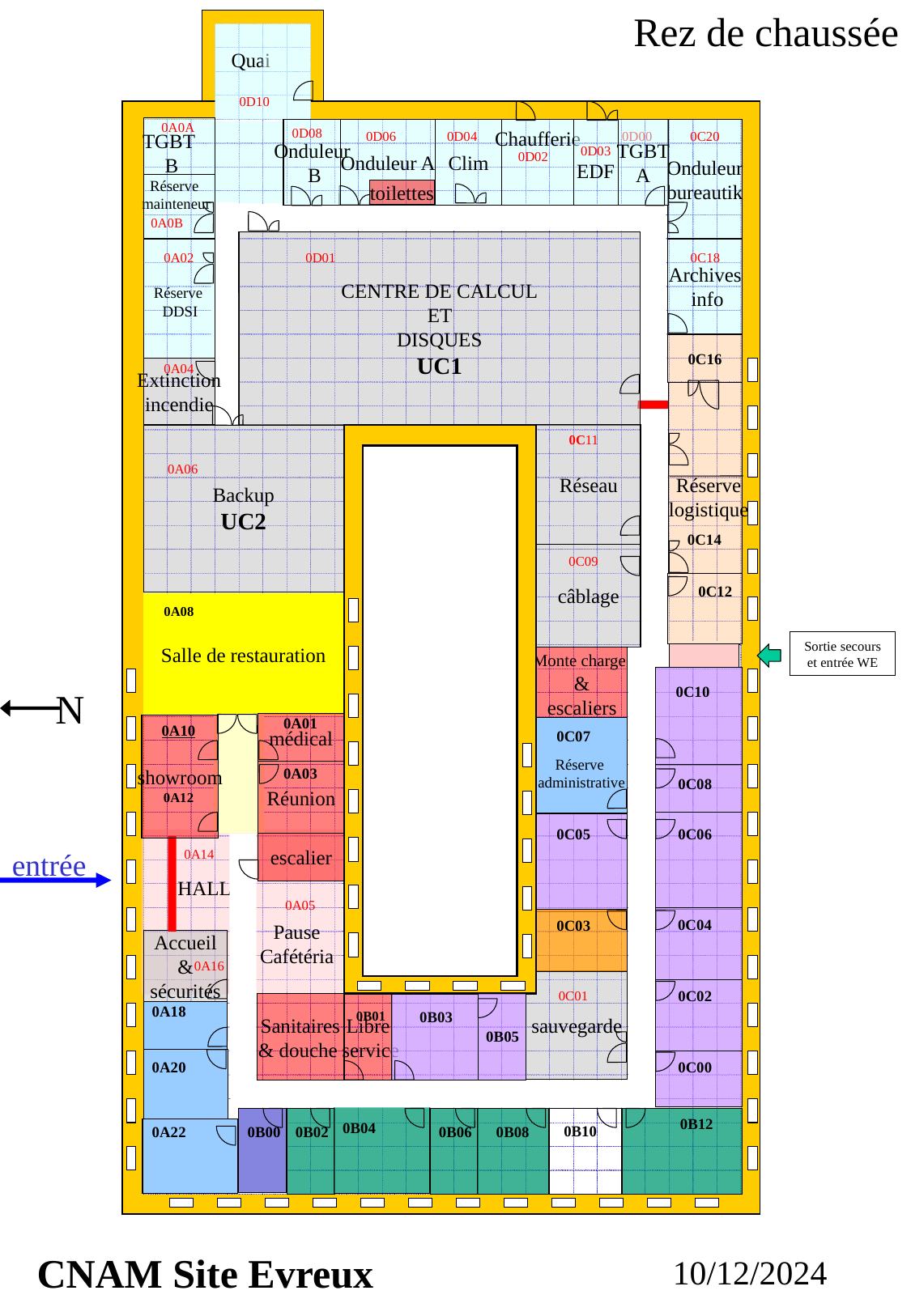

Rez de chaussée

Quai

0D10

0A0A

0D08

Onduleur
 B
Onduleur A
Clim
Chaufferie

0D03
EDF
TGBT
A
Onduleur
bureautik

0D06
0D04
0D00
0C20
TGBT
 B
0D02

Réserve
mainteneur

toilettes

0A0B

CENTRE DE CALCUL
 ET
DISQUES
UC1

Archives
 info
0A02
0D01
0C18

Réserve
DDSI

0C16
0A04

Extinction
incendie

Backup
UC2

Réseau
0C11

0A06

Réserve
logistique

0C14

câblage
0C09

0C12

Salle de restauration
0A08

Sortie secours et entrée WE

Monte charge
&
escaliers

0C10
N

0A01

médical

showroom
0A10

0C07

Réserve
administrative

0A03
Réunion

0C08

0A12

0C05
0C06

HALL

escalier

entrée
0A14

0A05

0C03

0C04
Pause
Cafétéria

Accueil
 &
sécurités

0A16

sauvegarde

0C02
0C01

Sanitaires
& douche
Libre
 service

0A18

0B01

0B03

0B05

0A20
0C00

0B12
0B04
0B10
0A22
0B00
0B02
0B06
0B08

CNAM Site Evreux
10/12/2024